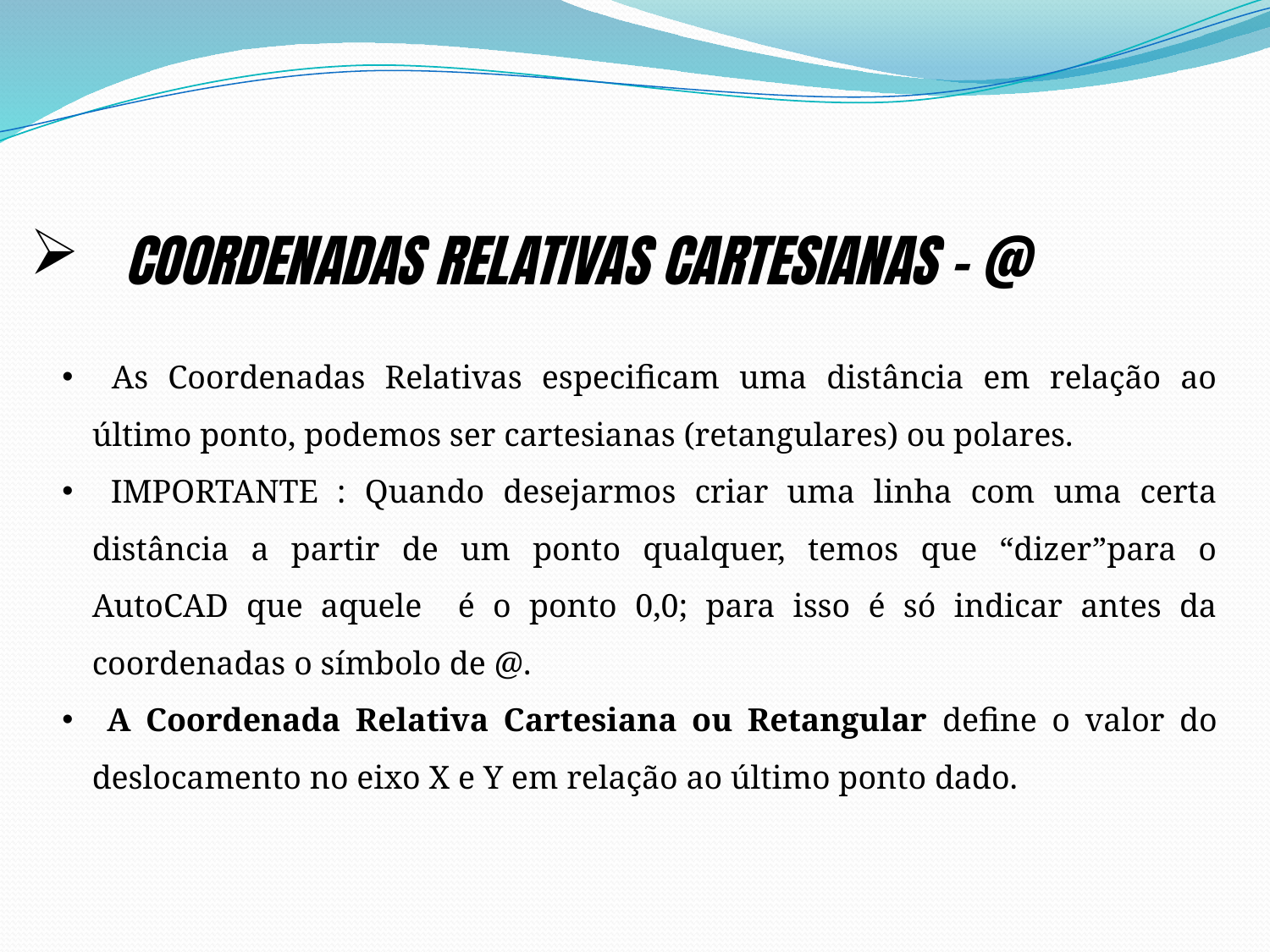

# COORDENADAS RELATIVAS CARTESIANAS - @

 As Coordenadas Relativas especificam uma distância em relação ao último ponto, podemos ser cartesianas (retangulares) ou polares.
 IMPORTANTE : Quando desejarmos criar uma linha com uma certa distância a partir de um ponto qualquer, temos que “dizer”para o AutoCAD que aquele  é o ponto 0,0; para isso é só indicar antes da coordenadas o símbolo de @.
 A Coordenada Relativa Cartesiana ou Retangular define o valor do deslocamento no eixo X e Y em relação ao último ponto dado.